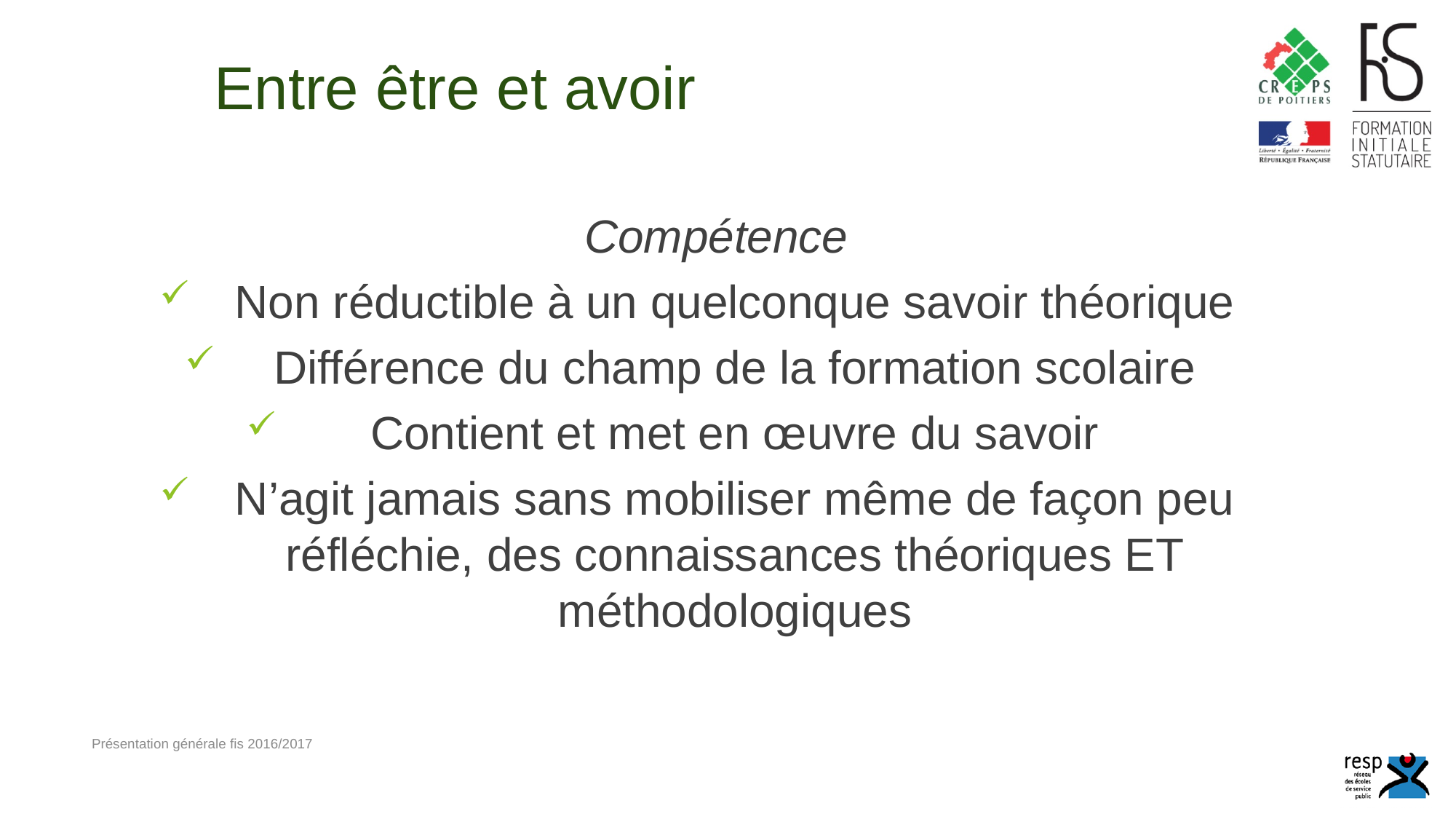

# Entre être et avoir
Compétence
Non réductible à un quelconque savoir théorique
Différence du champ de la formation scolaire
Contient et met en œuvre du savoir
N’agit jamais sans mobiliser même de façon peu réfléchie, des connaissances théoriques ET méthodologiques

Présentation générale fis 2016/2017